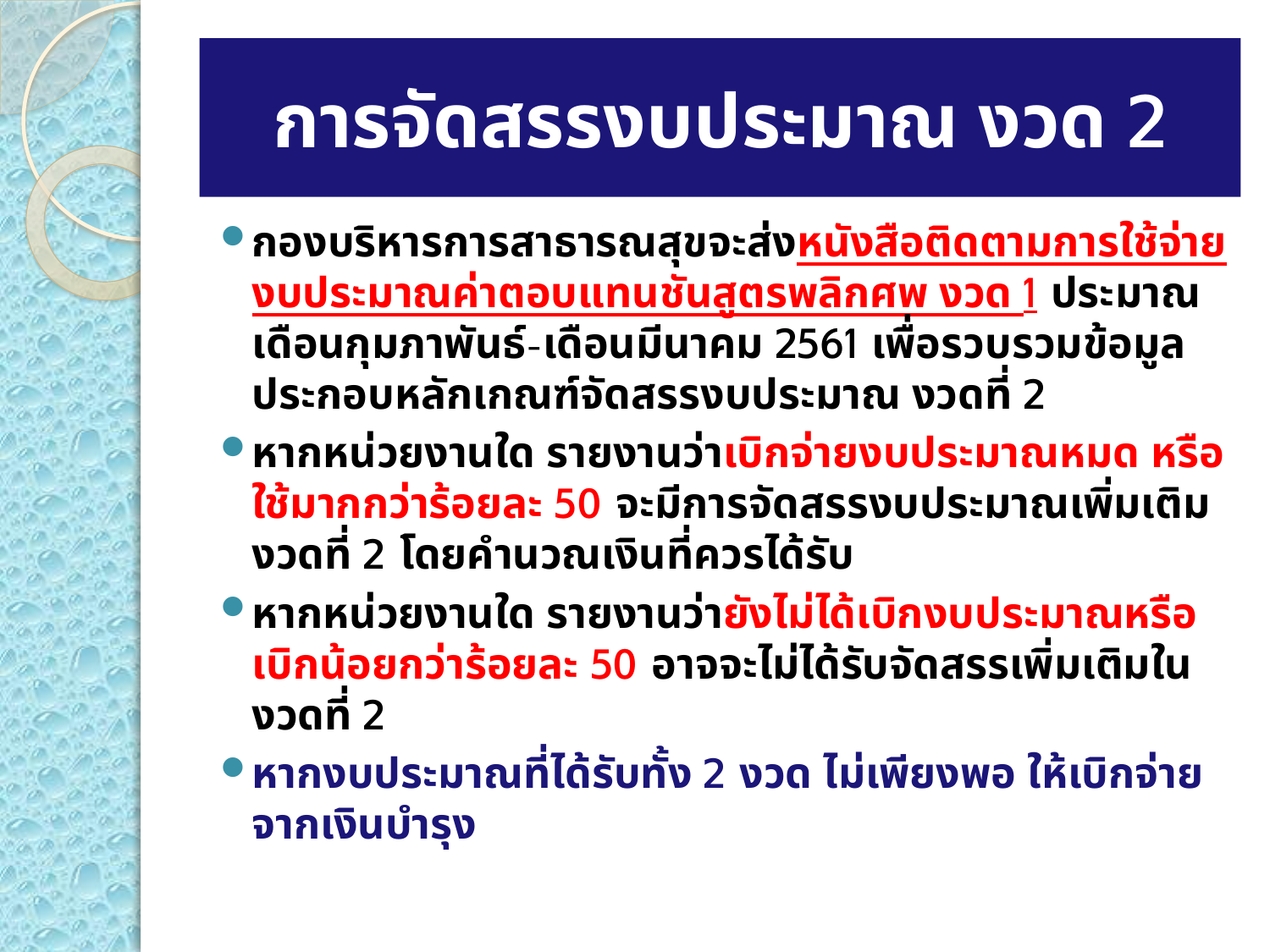

# การจัดสรรงบประมาณ งวด 2
กองบริหารการสาธารณสุขจะส่งหนังสือติดตามการใช้จ่ายงบประมาณค่าตอบแทนชันสูตรพลิกศพ งวด 1 ประมาณเดือนกุมภาพันธ์-เดือนมีนาคม 2561 เพื่อรวบรวมข้อมูลประกอบหลักเกณฑ์จัดสรรงบประมาณ งวดที่ 2
หากหน่วยงานใด รายงานว่าเบิกจ่ายงบประมาณหมด หรือใช้มากกว่าร้อยละ 50 จะมีการจัดสรรงบประมาณเพิ่มเติมงวดที่ 2 โดยคำนวณเงินที่ควรได้รับ
หากหน่วยงานใด รายงานว่ายังไม่ได้เบิกงบประมาณหรือเบิกน้อยกว่าร้อยละ 50 อาจจะไม่ได้รับจัดสรรเพิ่มเติมในงวดที่ 2
หากงบประมาณที่ได้รับทั้ง 2 งวด ไม่เพียงพอ ให้เบิกจ่ายจากเงินบำรุง